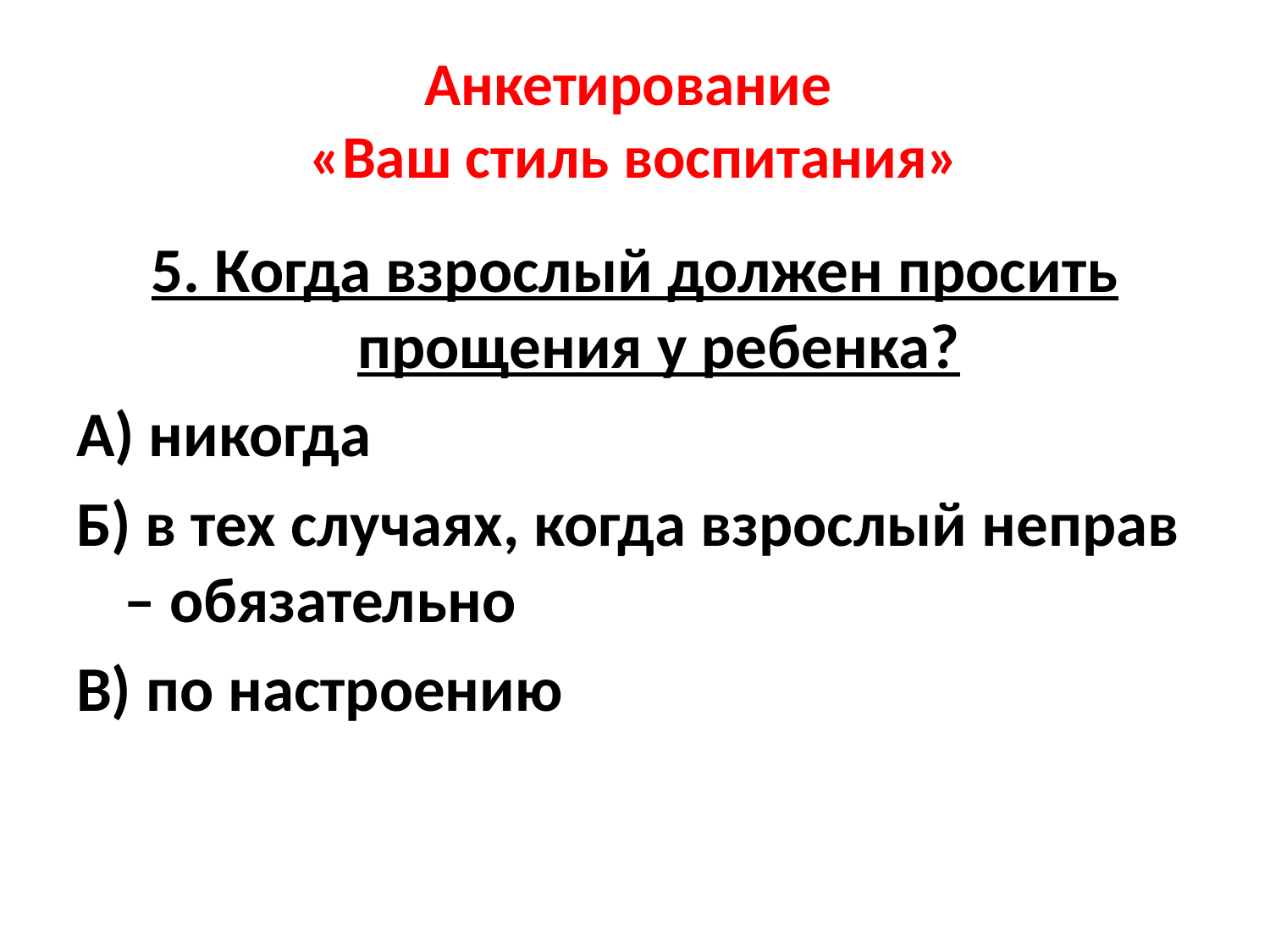

# Анкетирование «Ваш стиль воспитания»
5. Когда взрослый должен просить прощения у ребенка?
А) никогда
Б) в тех случаях, когда взрослый неправ – обязательно
В) по настроению